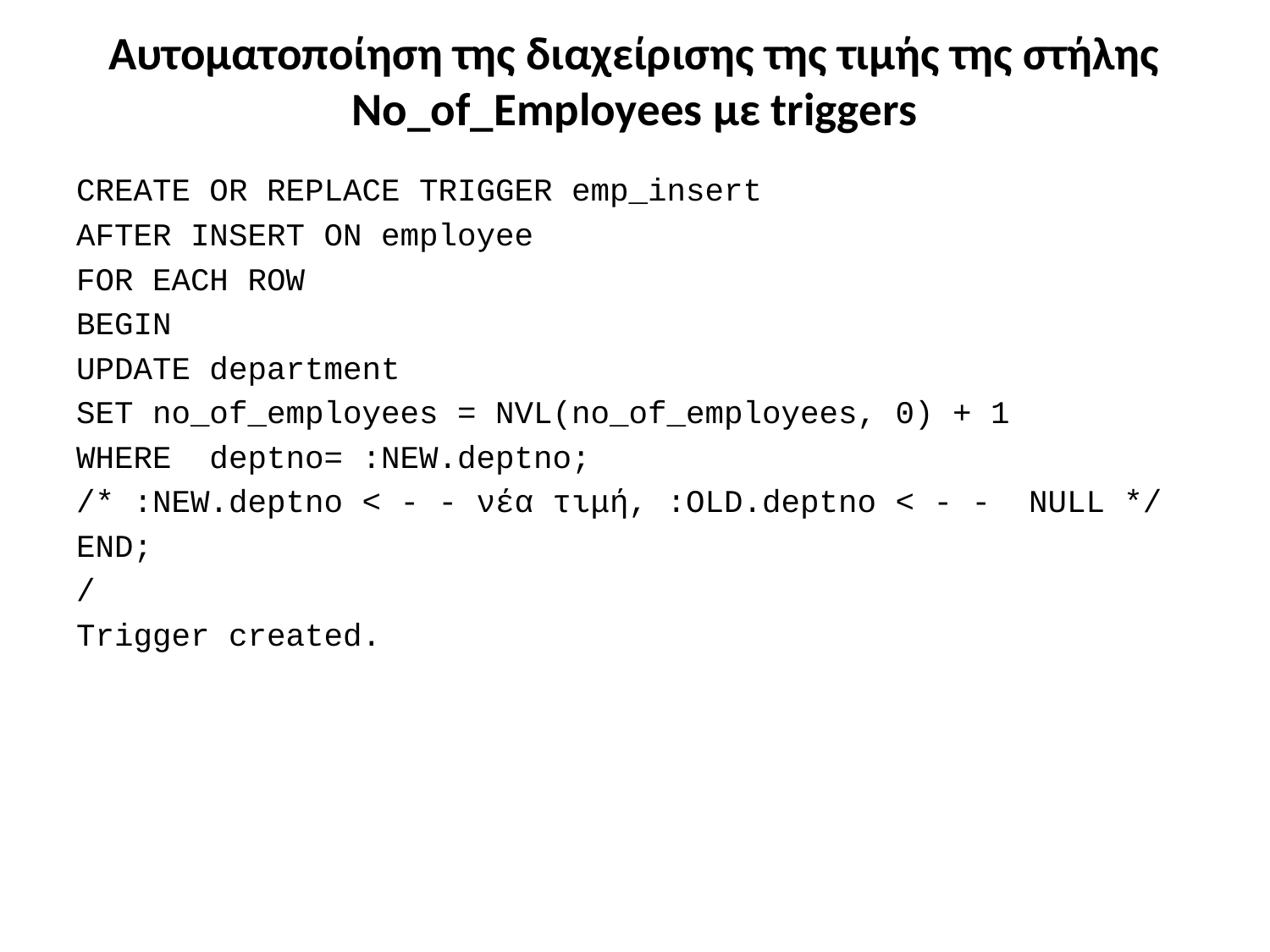

# Αυτοματοποίηση της διαχείρισης της τιμής της στήλης No_of_Employees με triggers
CREATE OR REPLACE TRIGGER emp_insert
AFTER INSERT ON employee
FOR EACH ROW
BEGIN
UPDATE department
SET no_of_employees = NVL(no_of_employees, 0) + 1
WHERE  deptno= :NEW.deptno;
/* :NEW.deptno < - - νέα τιμή, :OLD.deptno < - -  NULL */
END;
/
Trigger created.